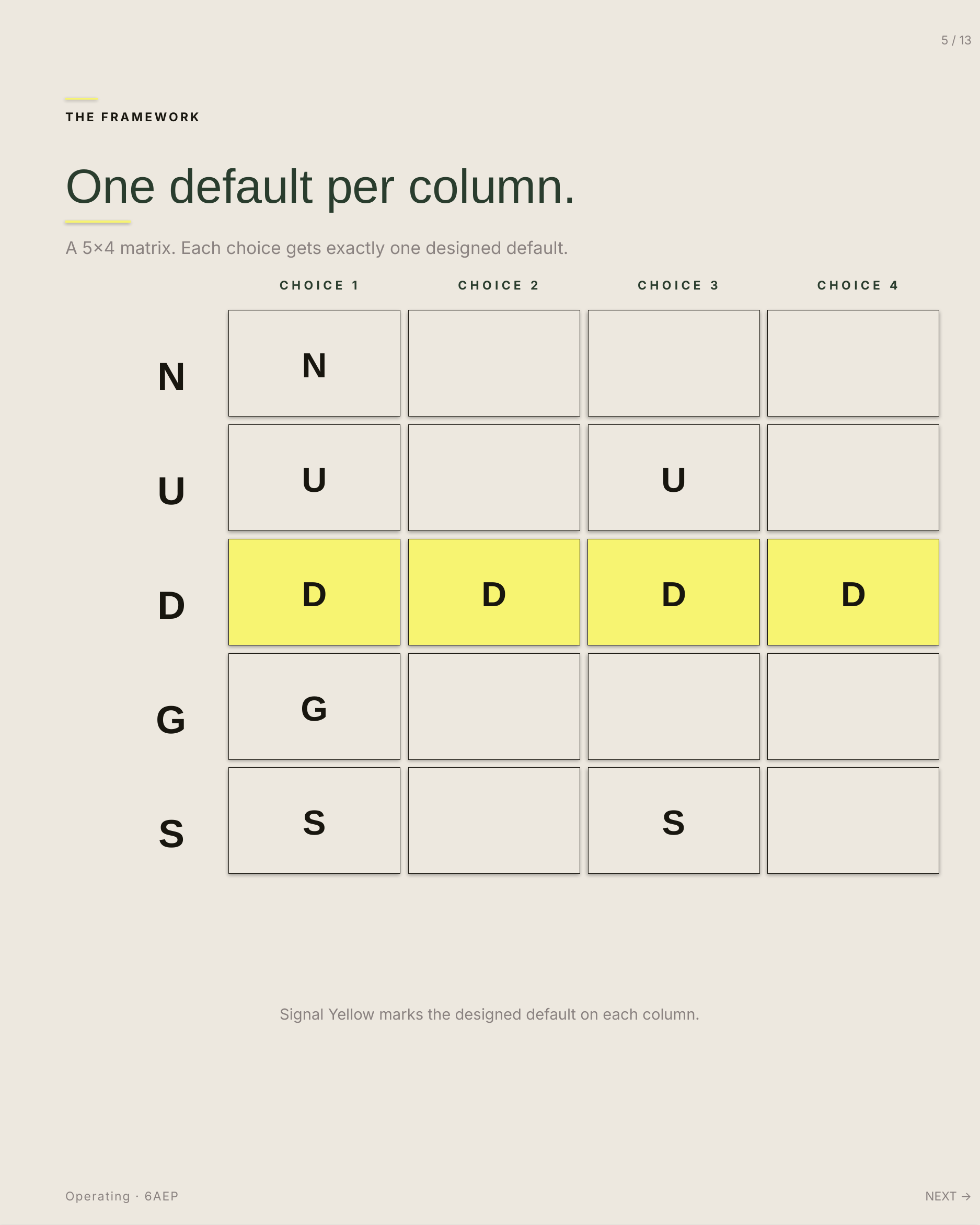

5 / 13

THE FRAMEWORK
One default per column.

A 5x4 matrix. Each choice gets exactly one designed default.
CHOICE 1
CHOICE 2
CHOICE 3
CHOICE 4

N
N

U
U
U

D
D
D
D
D

G
G

S
S
S
Signal Yellow marks the designed default on each column.
Operating · 6AEP
NEXT →